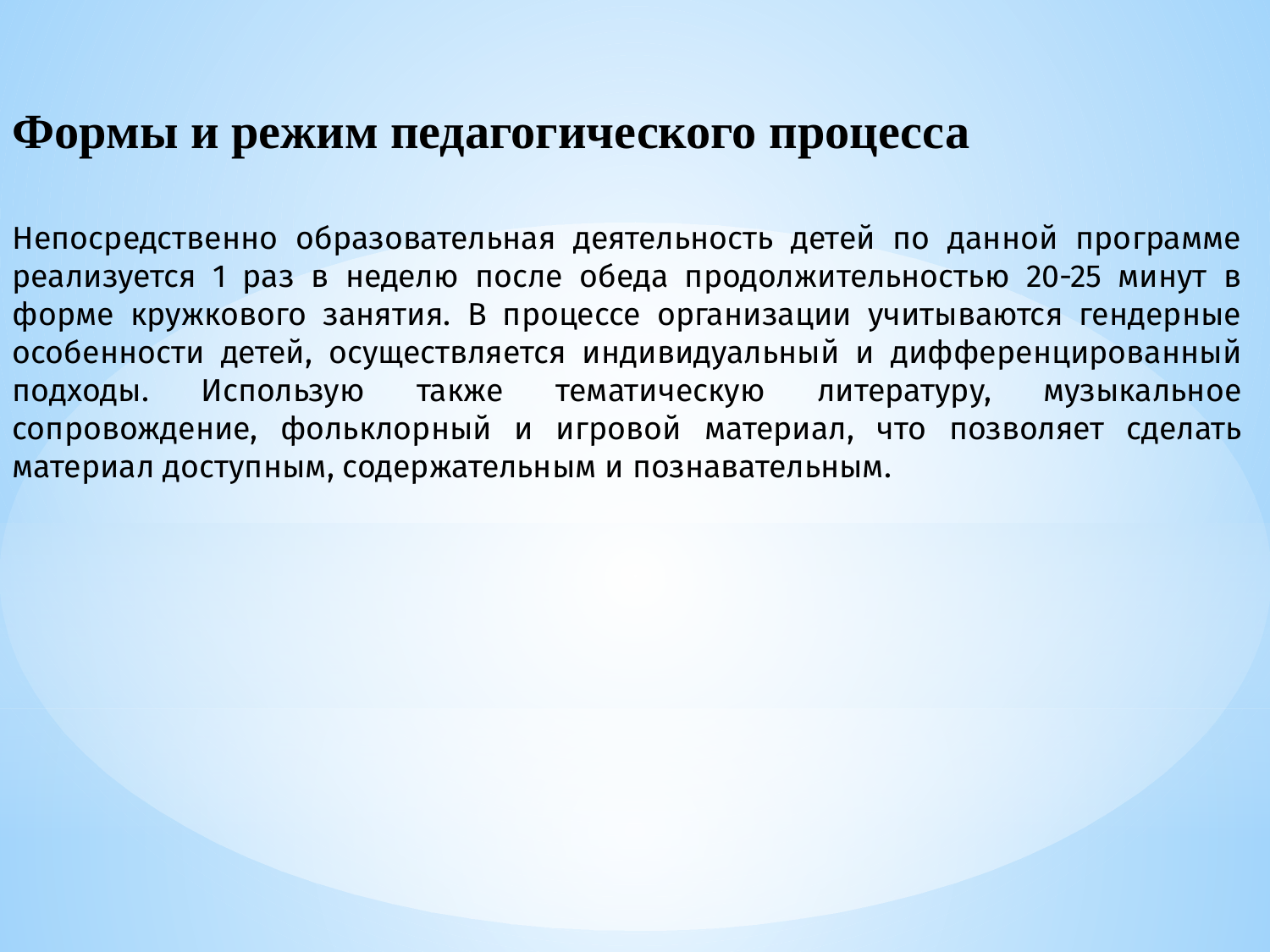

Формы и режим педагогического процесса

Непосредственно образовательная деятельность детей по данной программе реализуется 1 раз в неделю после обеда продолжительностью 20-25 минут в форме кружкового занятия. В процессе организации учитываются гендерные особенности детей, осуществляется индивидуальный и дифференцированный подходы. Использую также тематическую литературу, музыкальное сопровождение, фольклорный и игровой материал, что позволяет сделать материал доступным, содержательным и познавательным.